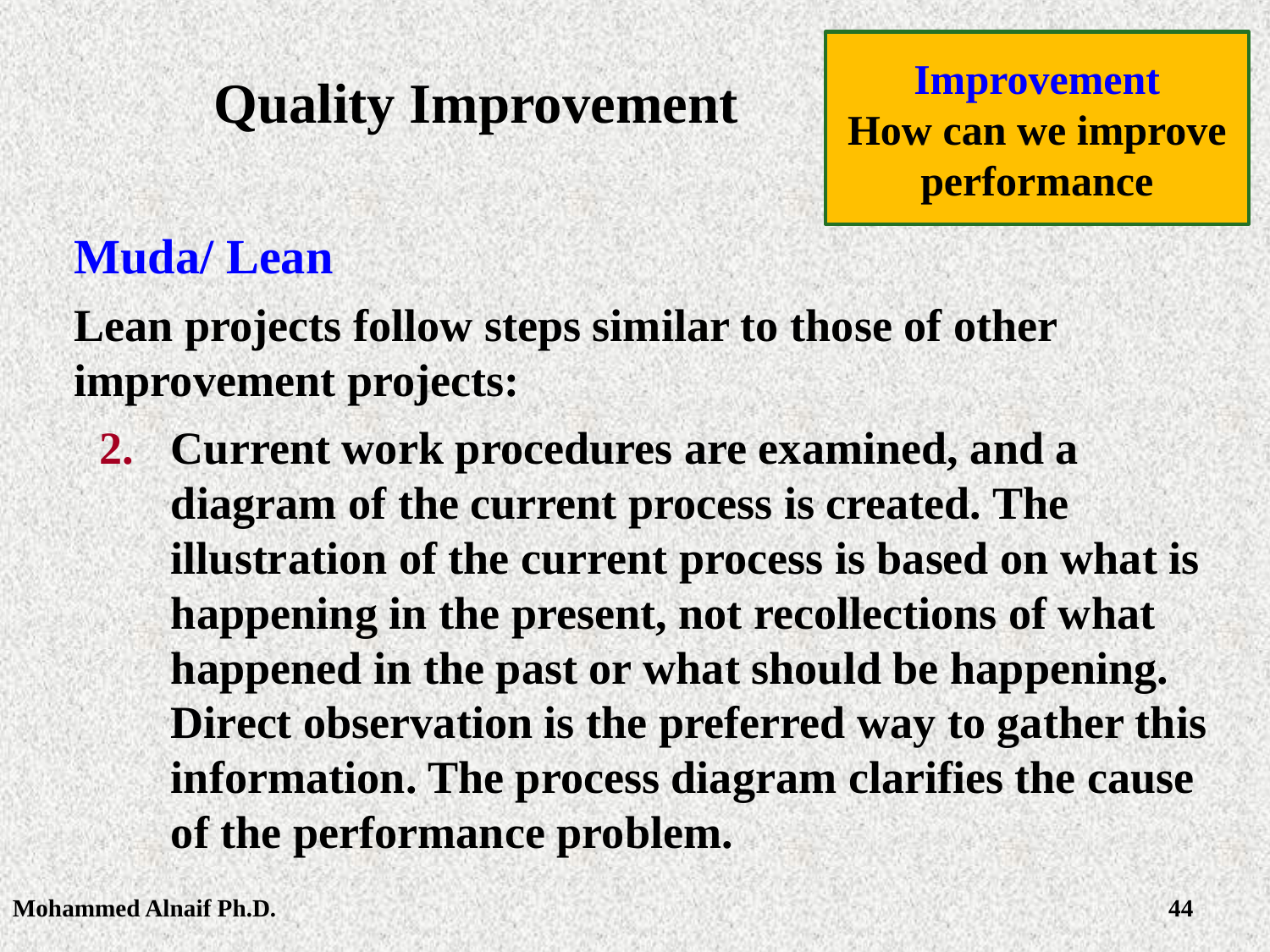

Improvement
How can we improve performance
# Quality Improvement
Muda/ Lean
Lean projects follow steps similar to those of other improvement projects:
Current work procedures are examined, and a diagram of the current process is created. The illustration of the current process is based on what is happening in the present, not recollections of what happened in the past or what should be happening. Direct observation is the preferred way to gather this information. The process diagram clarifies the cause of the performance problem.
Mohammed Alnaif Ph.D.
2/28/2016
44